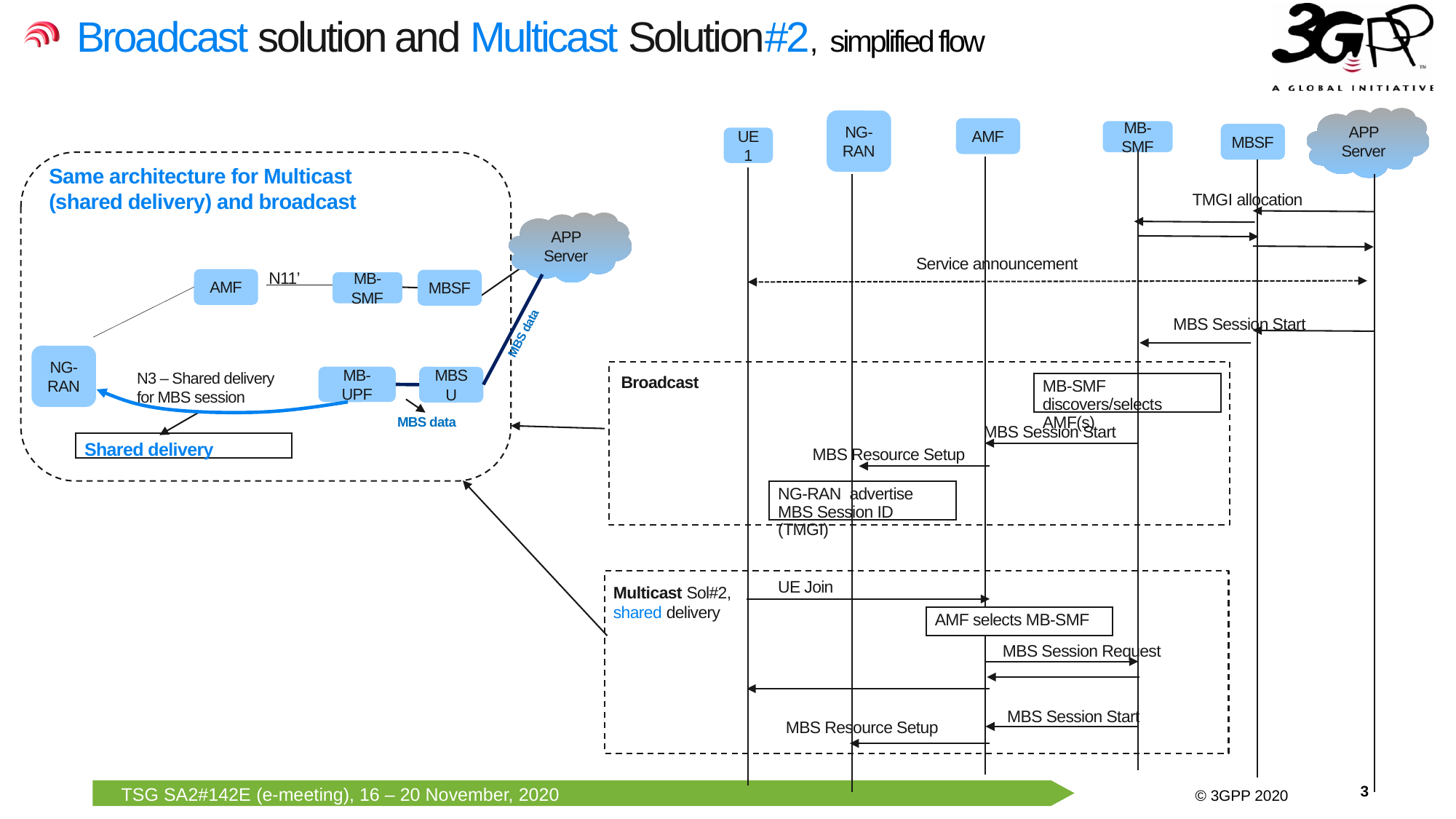

Broadcast solution and Multicast Solution#2, simplified flow

APP Server
NG-RAN
AMF
MB-SMF
MBSF
UE1

Same architecture for Multicast (shared delivery) and broadcast
TMGI allocation
APP Server
Service announcement
N11’
AMF
MBSF
MB-SMF
MBS data
MBS Session Start
NG-RAN

N3 – Shared delivery for MBS session
MB-UPF
MBSU
Broadcast
MB-SMF discovers/selects AMF(s)

MBS data
MBS Session Start
Shared delivery
MBS Resource Setup
NG-RAN  advertise MBS Session ID (TMGI)

UE Join
Multicast Sol#2, shared delivery
AMF selects MB-SMF
MBS Session Request
MBS Session Start
MBS Resource Setup